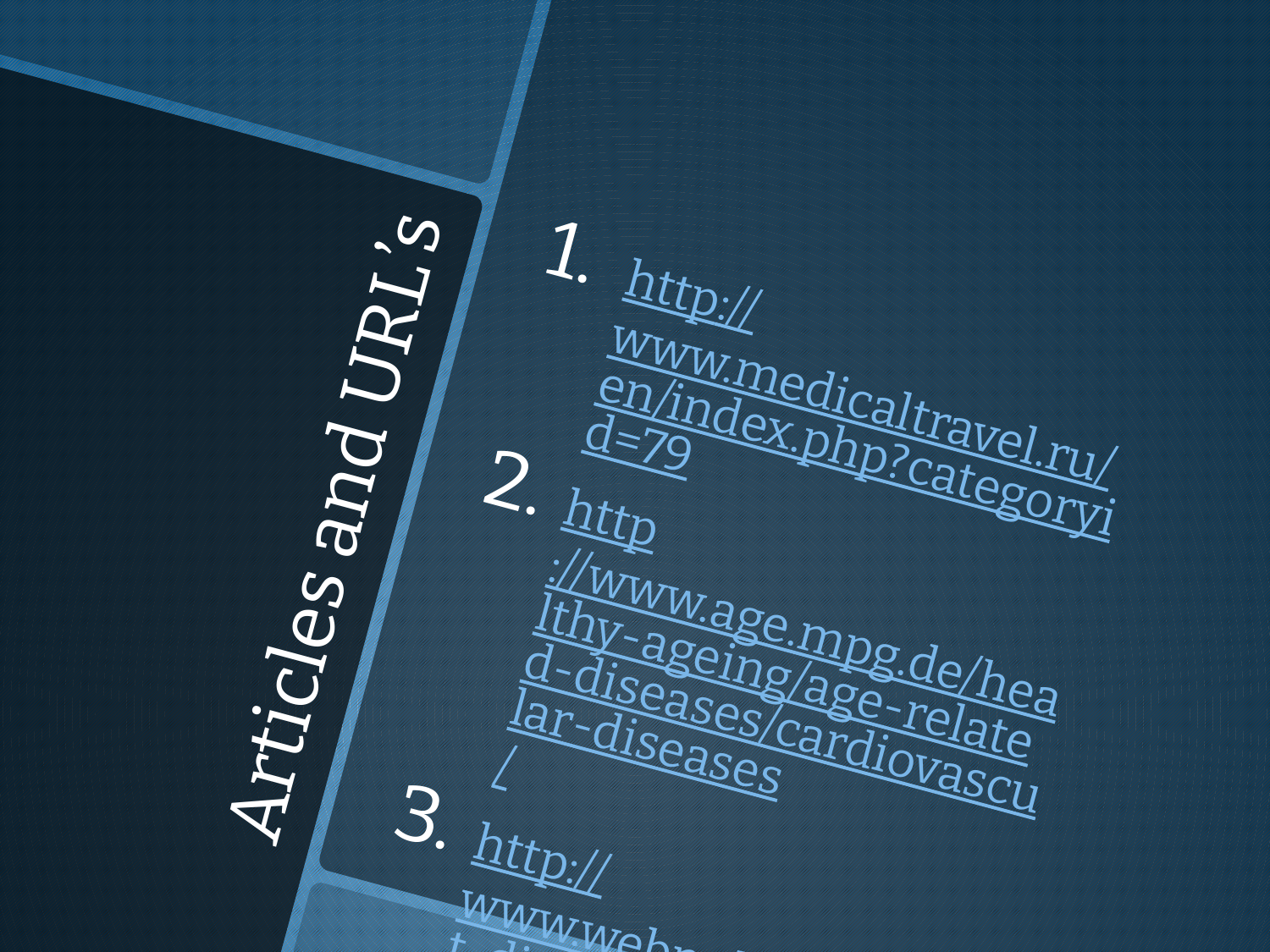

http://www.medicaltravel.ru/en/index.php?categoryid=79
http://www.age.mpg.de/healthy-ageing/age-related-diseases/cardiovascular-diseases/
http://www.webmd.com/heart-disease/guide/heart-diseasesymptoms?page=3

# Articles and URL’s